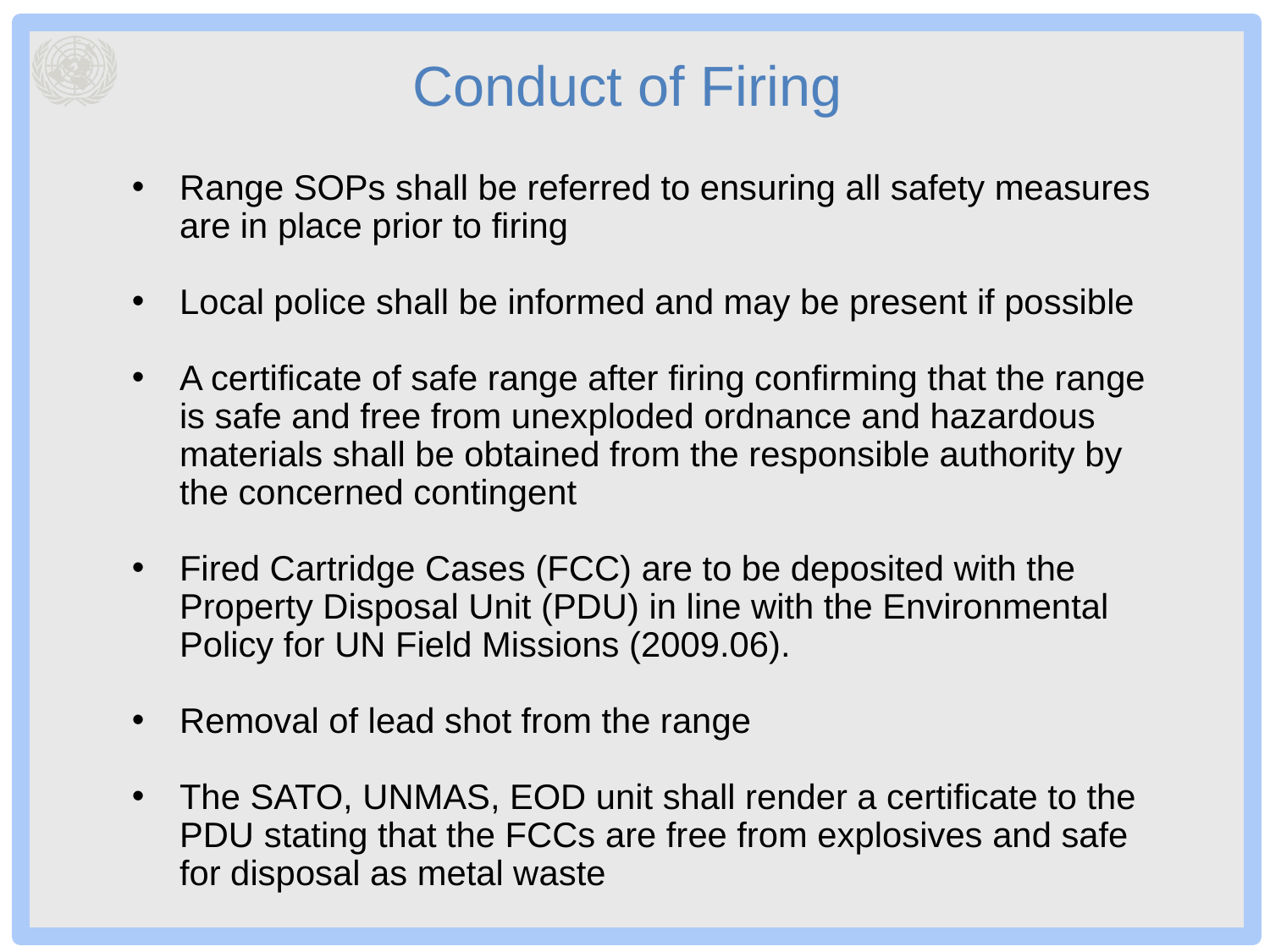

# Conduct of Firing
Range SOPs shall be referred to ensuring all safety measures are in place prior to firing

Local police shall be informed and may be present if possible

A certificate of safe range after firing confirming that the range is safe and free from unexploded ordnance and hazardous materials shall be obtained from the responsible authority by the concerned contingent

Fired Cartridge Cases (FCC) are to be deposited with the Property Disposal Unit (PDU) in line with the Environmental Policy for UN Field Missions (2009.06).

Removal of lead shot from the range

The SATO, UNMAS, EOD unit shall render a certificate to the PDU stating that the FCCs are free from explosives and safe for disposal as metal waste